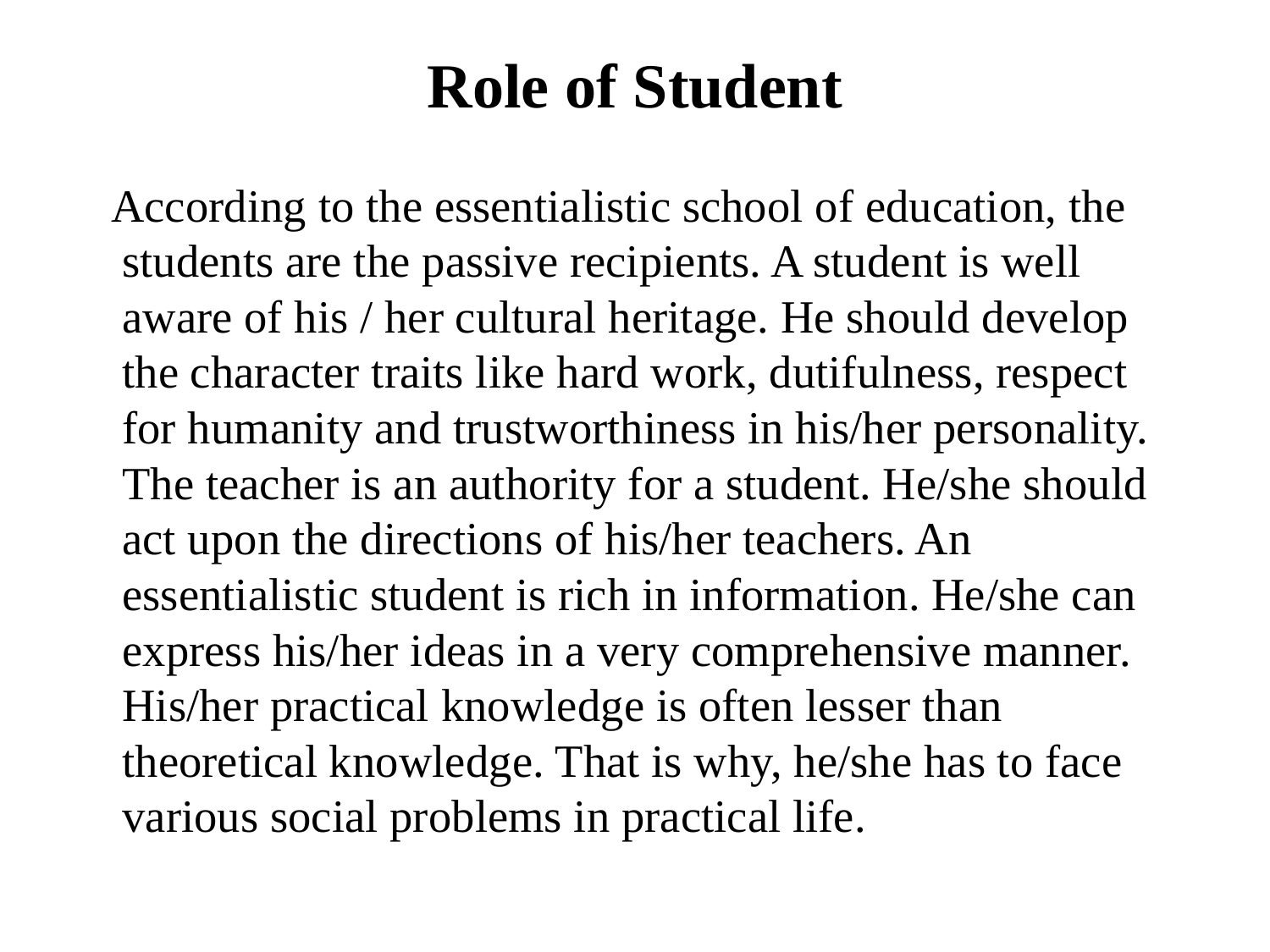

# Role of Student
   According to the essentialistic school of education, the students are the passive recipients. A student is well aware of his / her cultural heritage. He should develop the character traits like hard work, dutifulness, respect for humanity and trustworthiness in his/her personality. The teacher is an authority for a student. He/she should act upon the directions of his/her teachers. An essentialistic student is rich in information. He/she can express his/her ideas in a very comprehensive manner. His/her practical knowledge is often lesser than theoretical knowledge. That is why, he/she has to face various social problems in practical life.